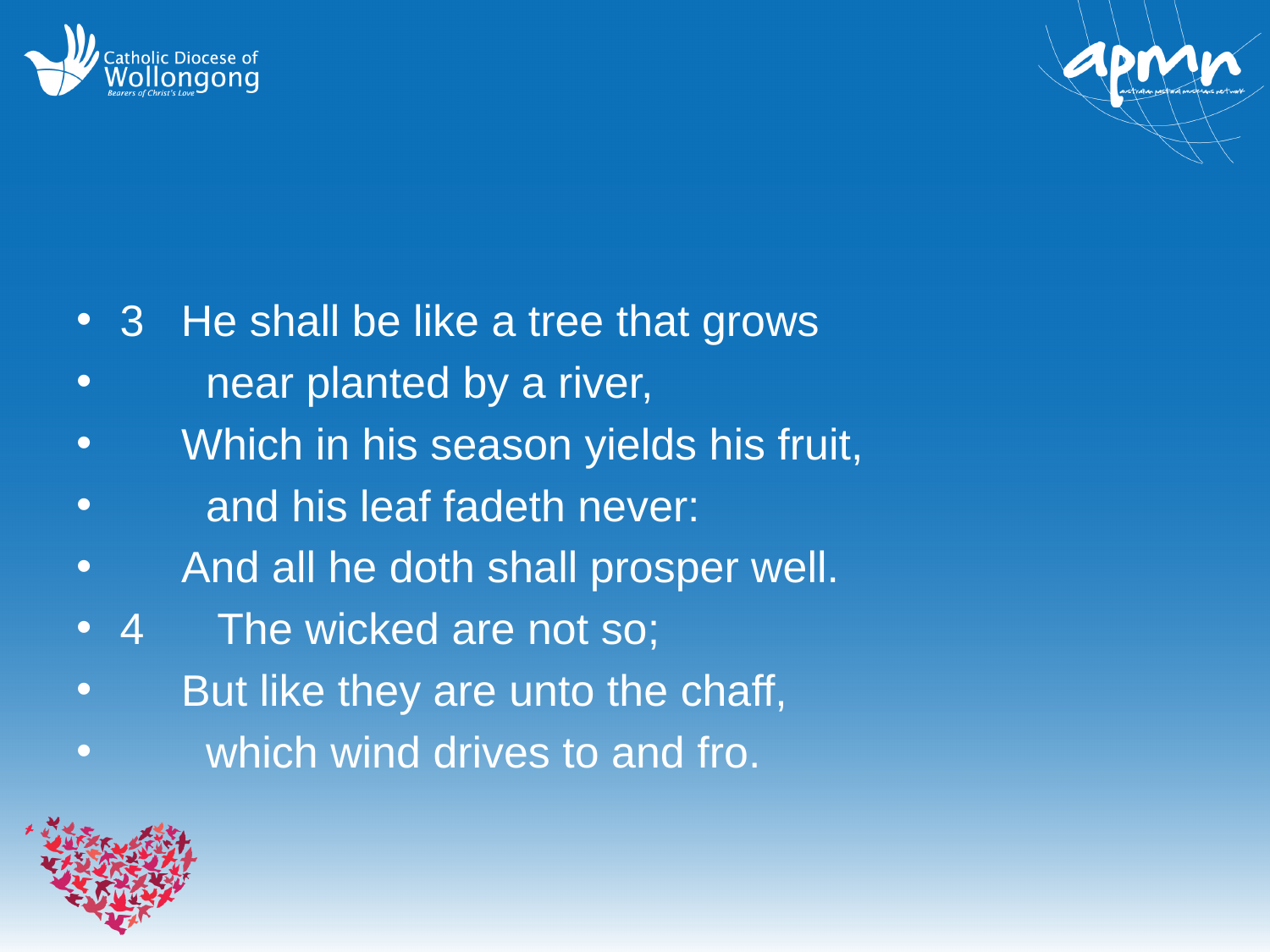

#
3   He shall be like a tree that grows
       near planted by a river,
     Which in his season yields his fruit,
       and his leaf fadeth never:
     And all he doth shall prosper well.
4      The wicked are not so;
     But like they are unto the chaff,
       which wind drives to and fro.